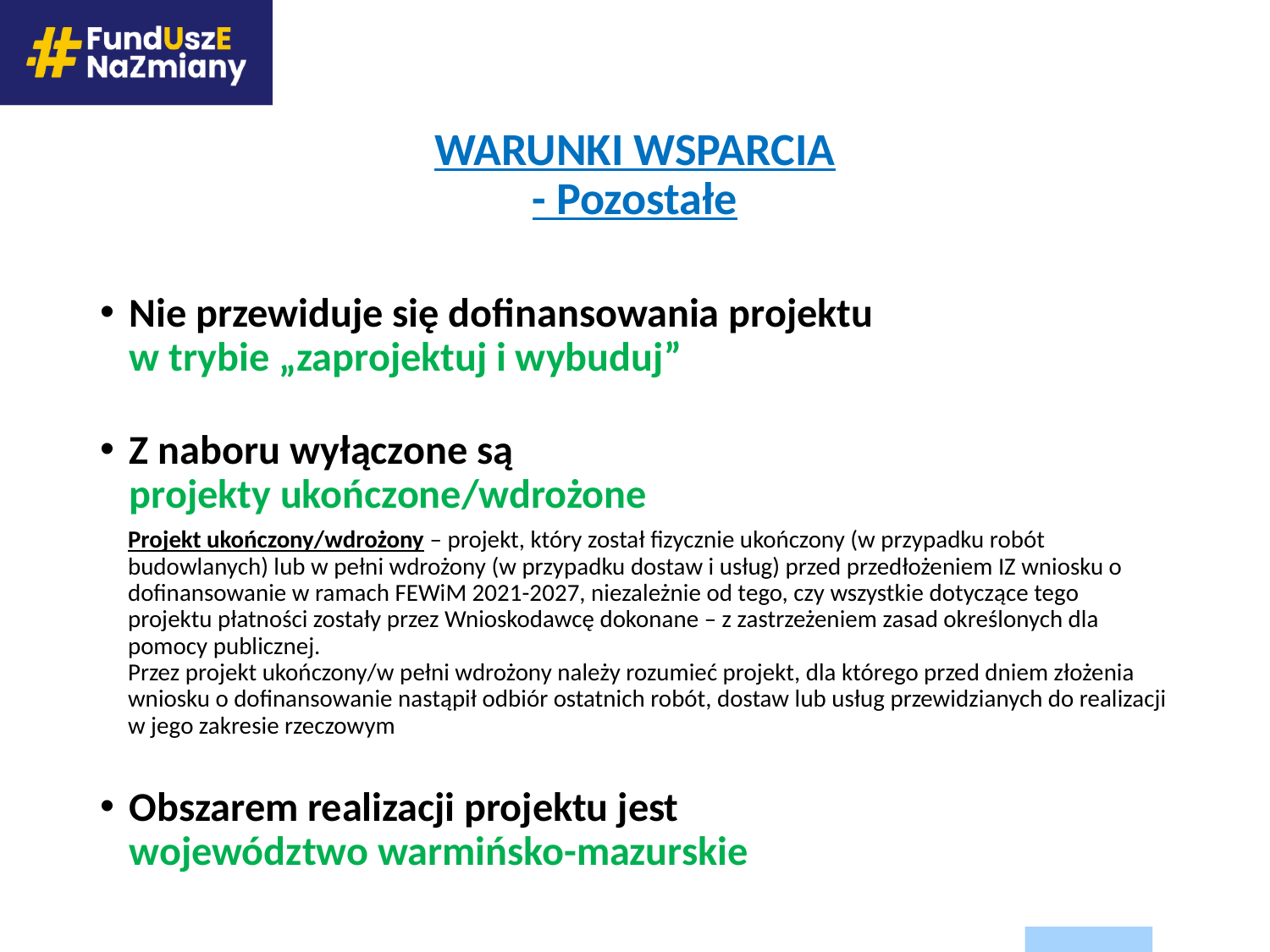

# Warunki wsparcia - Pozostałe
Nie przewiduje się dofinansowania projektu
w trybie „zaprojektuj i wybuduj”

Z naboru wyłączone są
projekty ukończone/wdrożone
Projekt ukończony/wdrożony – projekt, który został fizycznie ukończony (w przypadku robót budowlanych) lub w pełni wdrożony (w przypadku dostaw i usług) przed przedłożeniem IZ wniosku o dofinansowanie w ramach FEWiM 2021-2027, niezależnie od tego, czy wszystkie dotyczące tego projektu płatności zostały przez Wnioskodawcę dokonane – z zastrzeżeniem zasad określonych dla pomocy publicznej.
Przez projekt ukończony/w pełni wdrożony należy rozumieć projekt, dla którego przed dniem złożenia wniosku o dofinansowanie nastąpił odbiór ostatnich robót, dostaw lub usług przewidzianych do realizacji w jego zakresie rzeczowym

Obszarem realizacji projektu jest
województwo warmińsko-mazurskie